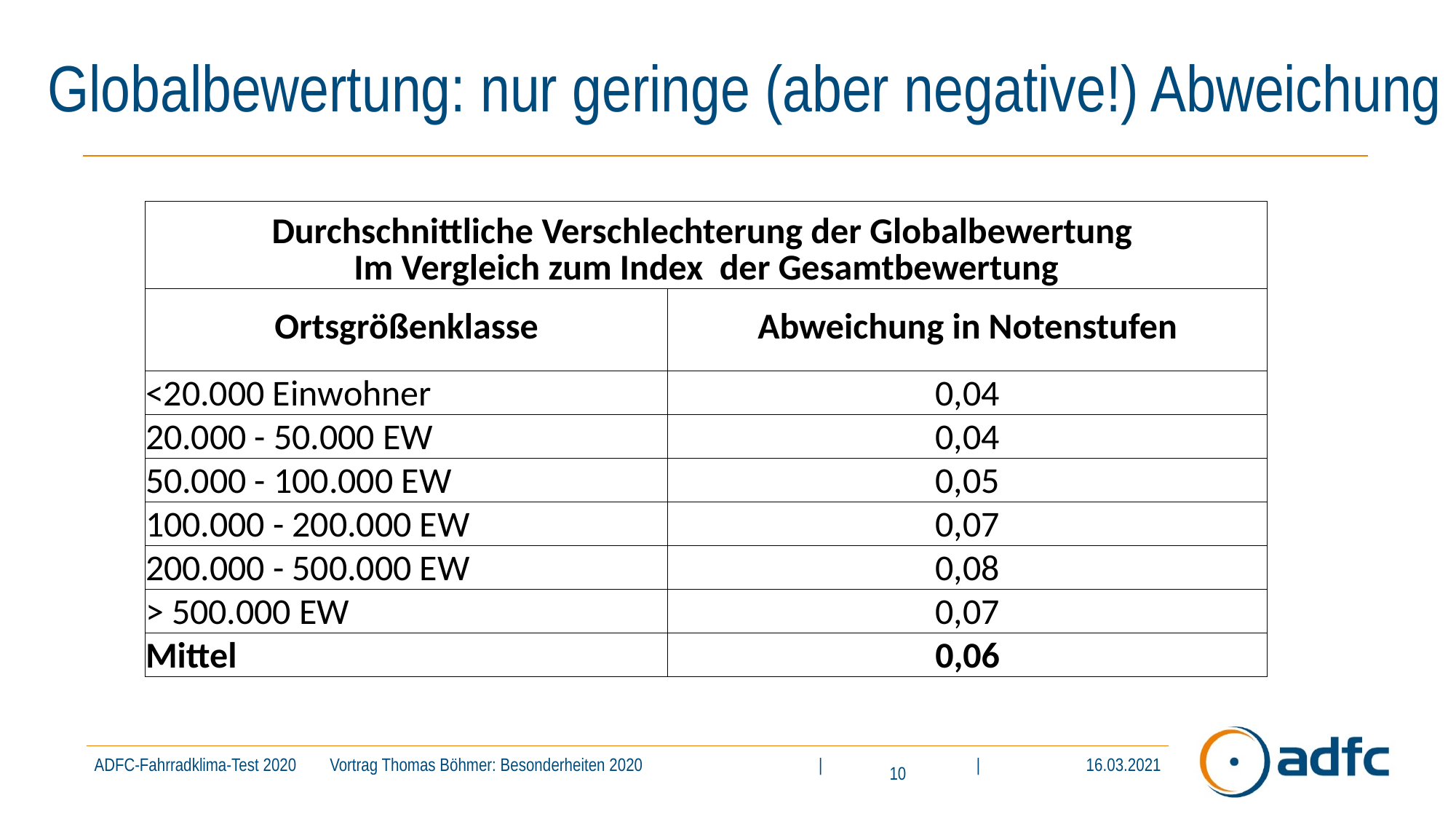

Globalbewertung: nur geringe (aber negative!) Abweichung
| Durchschnittliche Verschlechterung der Globalbewertung Im Vergleich zum Index der Gesamtbewertung |  |
| --- | --- |
| Ortsgrößenklasse | Abweichung in Notenstufen |
| <20.000 Einwohner | 0,04 |
| 20.000 - 50.000 EW | 0,04 |
| 50.000 - 100.000 EW | 0,05 |
| 100.000 - 200.000 EW | 0,07 |
| 200.000 - 500.000 EW | 0,08 |
| > 500.000 EW | 0,07 |
| Mittel | 0,06 |